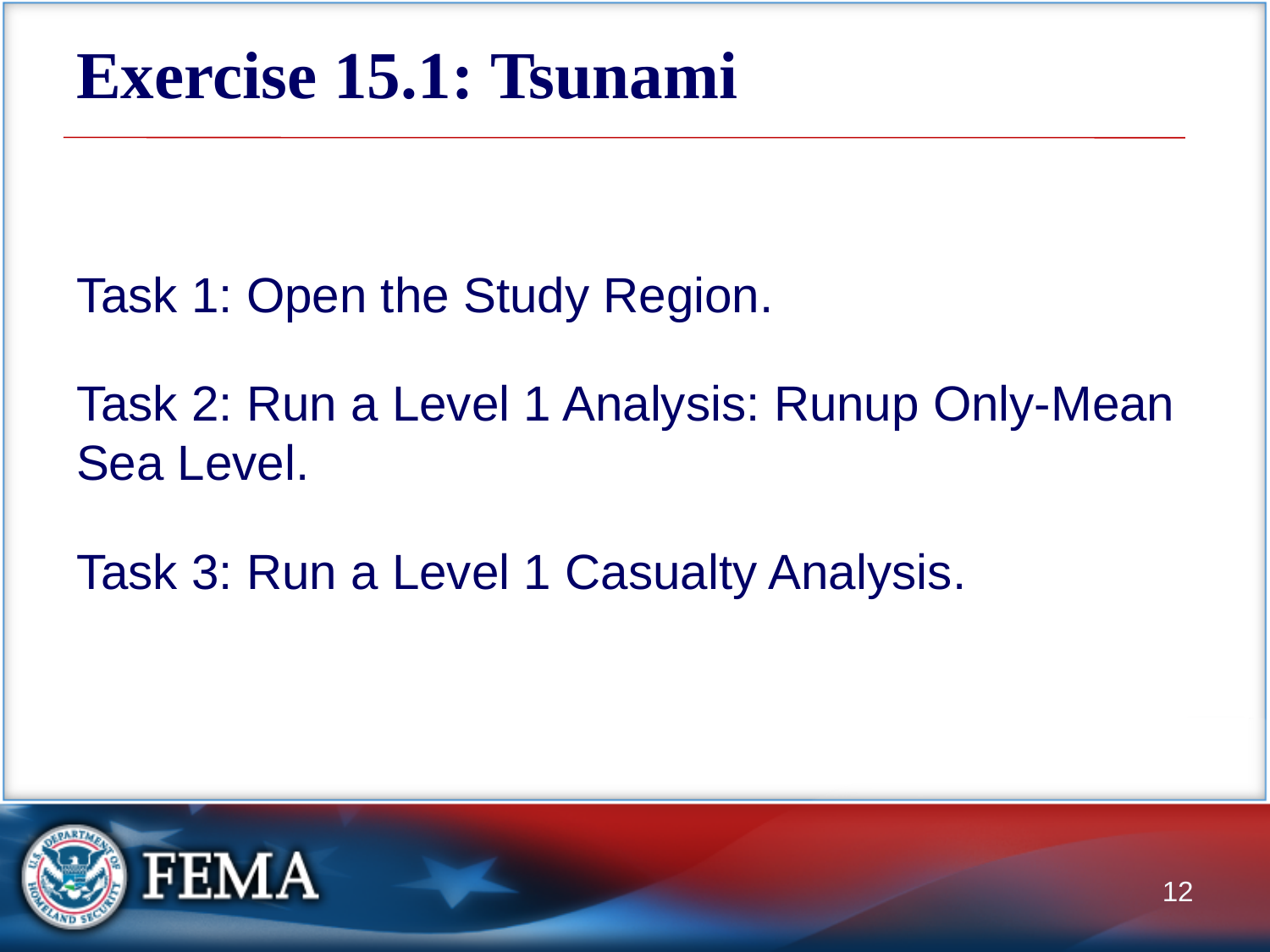

# Exercise 15.1: Tsunami

Task 1: Open the Study Region.
Task 2: Run a Level 1 Analysis: Runup Only-Mean Sea Level.
Task 3: Run a Level 1 Casualty Analysis.
12